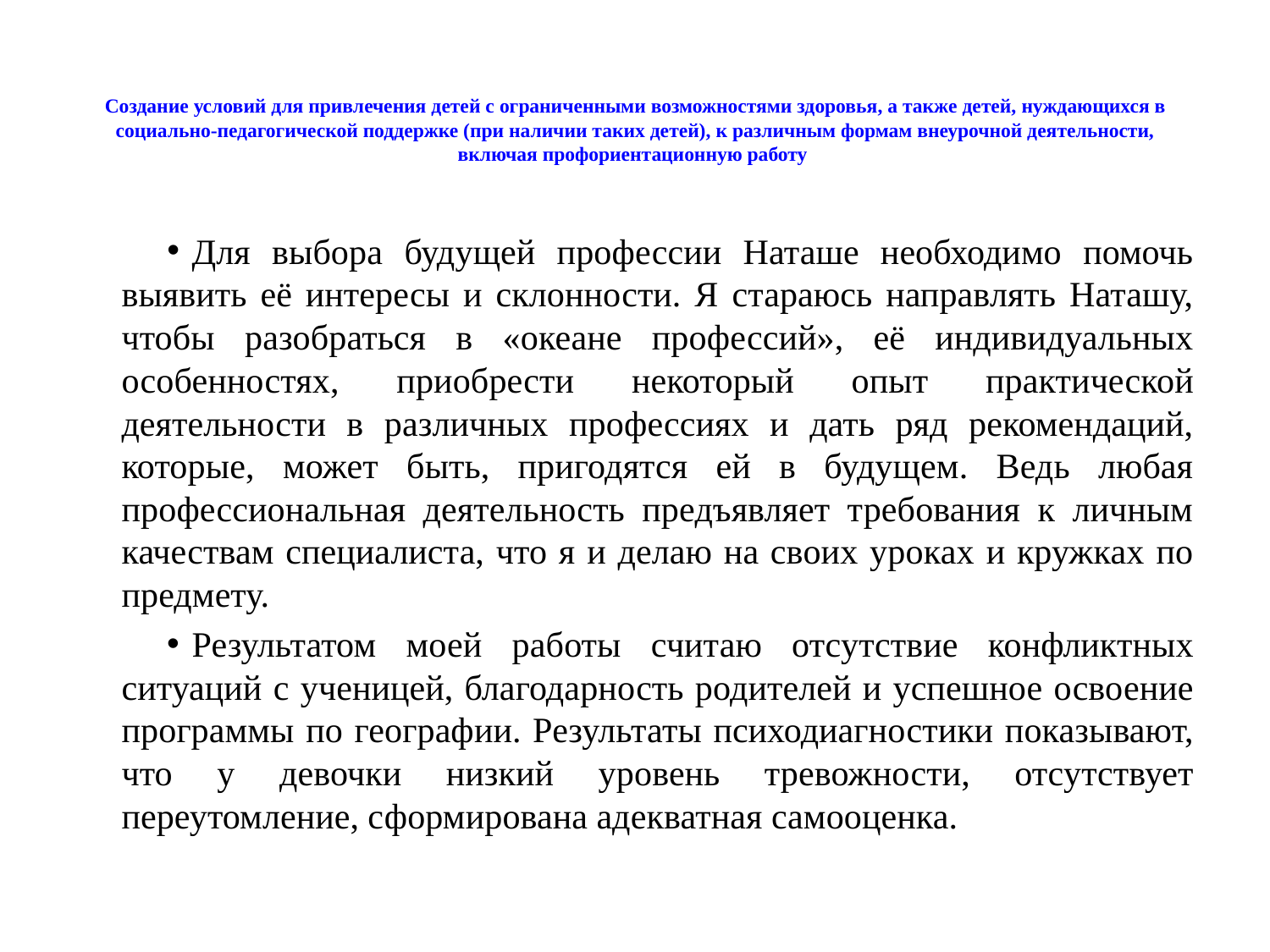

# Создание условий для привлечения детей с ограниченными возможностями здоровья, а также детей, нуждающихся в социально-педагогической поддержке (при наличии таких детей), к различным формам внеурочной деятельности, включая профориентационную работу
Для выбора будущей профессии Наташе необходимо помочь выявить её интересы и склонности. Я стараюсь направлять Наташу, чтобы разобраться в «океане профессий», её индивидуальных особенностях, приобрести некоторый опыт практической деятельности в различных профессиях и дать ряд рекомендаций, которые, может быть, пригодятся ей в будущем. Ведь любая профессиональная деятельность предъявляет требования к личным качествам специалиста, что я и делаю на своих уроках и кружках по предмету.
Результатом моей работы считаю отсутствие конфликтных ситуаций с ученицей, благодарность родителей и успешное освоение программы по географии. Результаты психодиагностики показывают, что у девочки низкий уровень тревожности, отсутствует переутомление, сформирована адекватная самооценка.